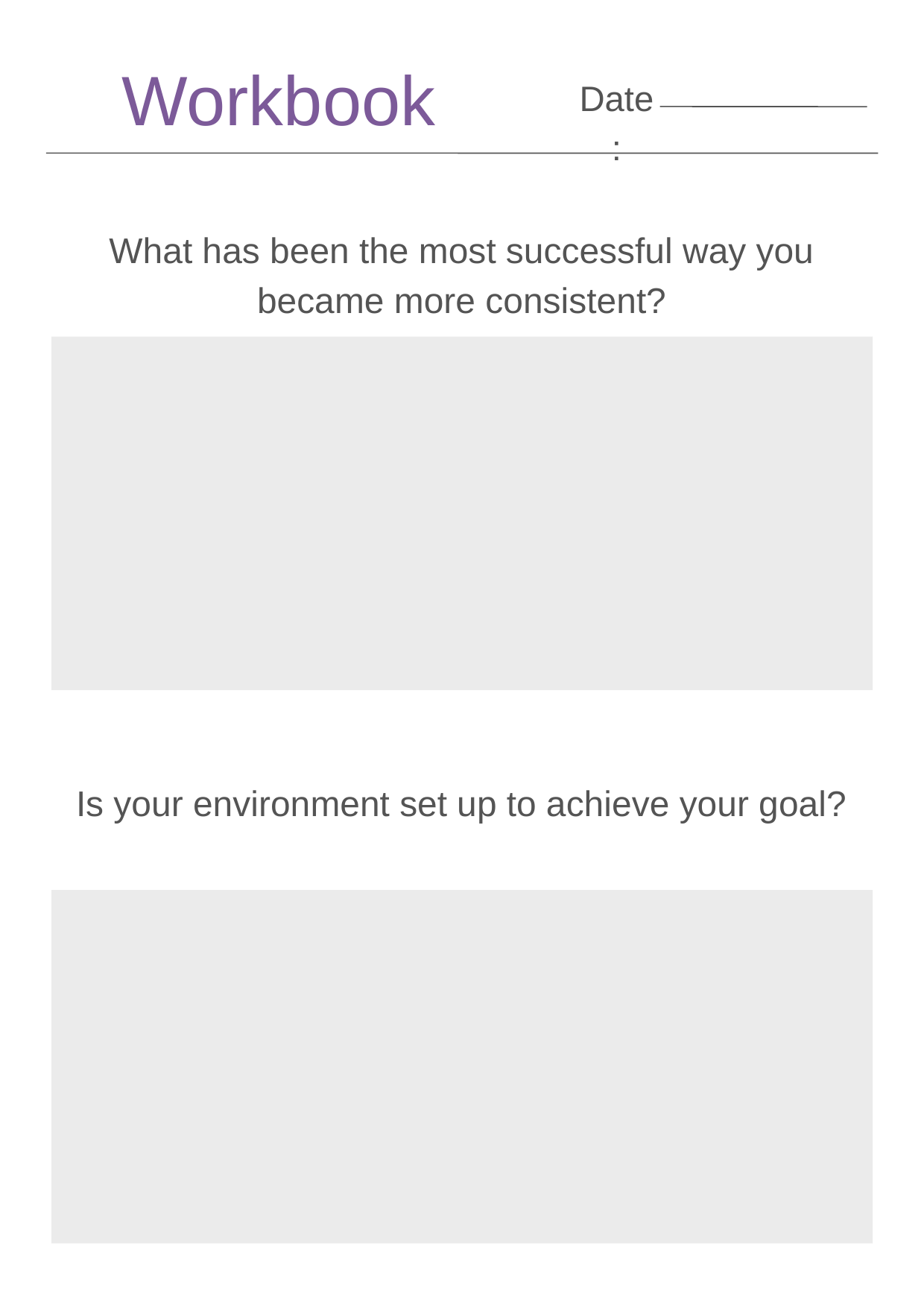

Workbook
Date:

What has been the most successful way you became more consistent?

Is your environment set up to achieve your goal?